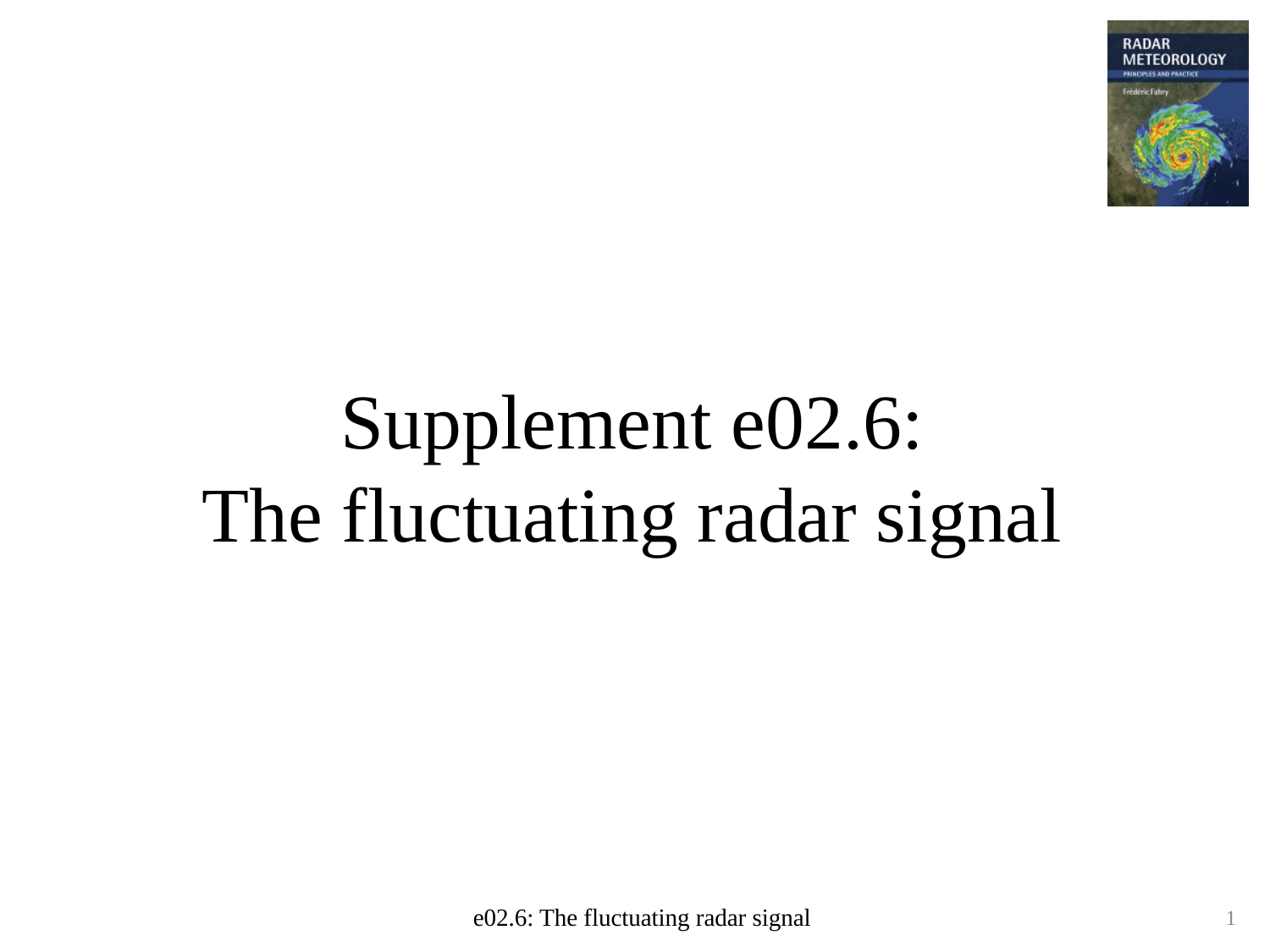

# Supplement e02.6: The fluctuating radar signal
e02.6: The fluctuating radar signal
1